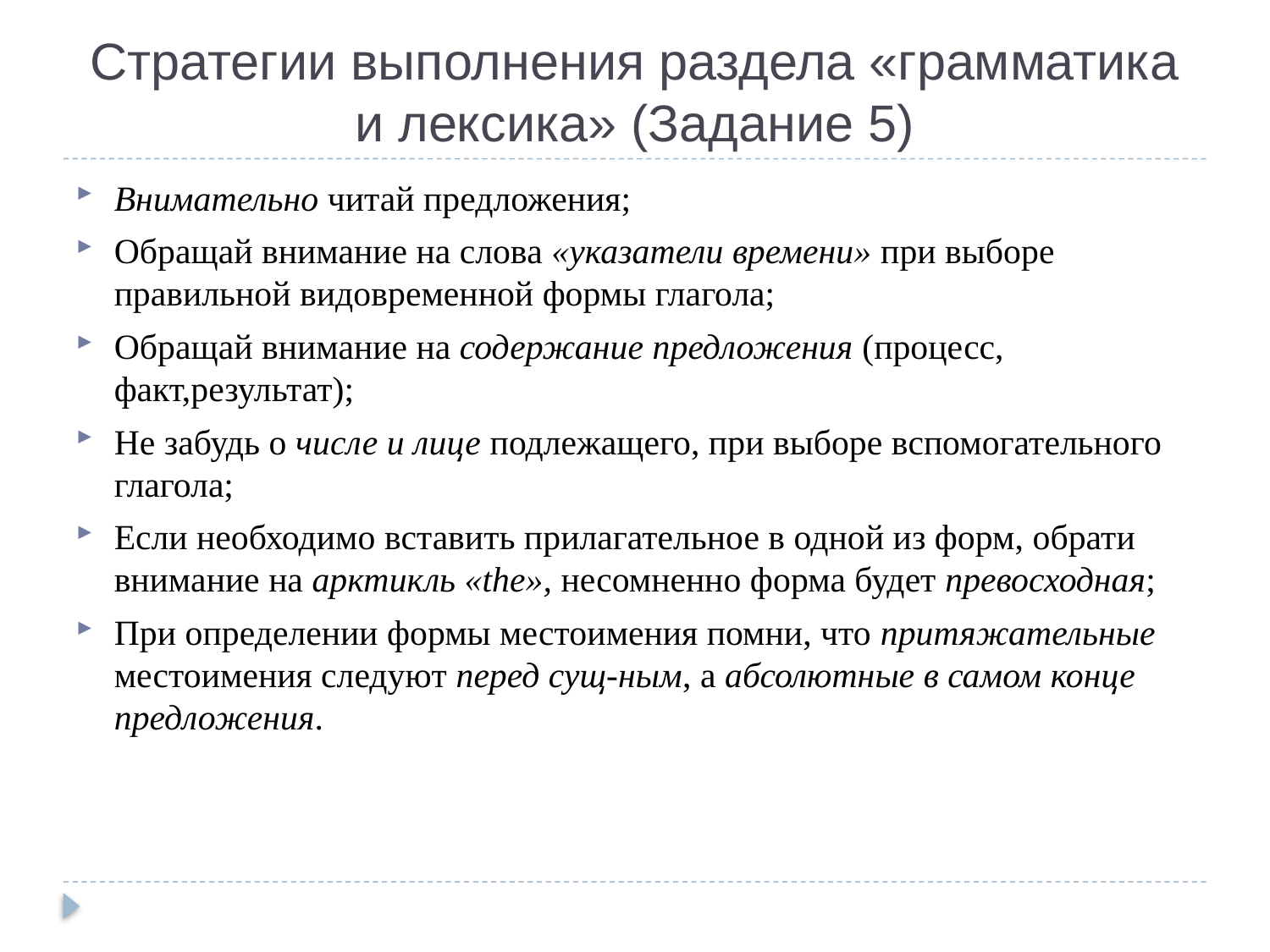

# Стратегии выполнения раздела «грамматика и лексика» (Задание 5)
Внимательно читай предложения;
Обращай внимание на слова «указатели времени» при выборе правильной видовременной формы глагола;
Обращай внимание на содержание предложения (процесс, факт,результат);
Не забудь о числе и лице подлежащего, при выборе вспомогательного глагола;
Если необходимо вставить прилагательное в одной из форм, обрати внимание на арктикль «the», несомненно форма будет превосходная;
При определении формы местоимения помни, что притяжательные местоимения следуют перед сущ-ным, а абсолютные в самом конце предложения.